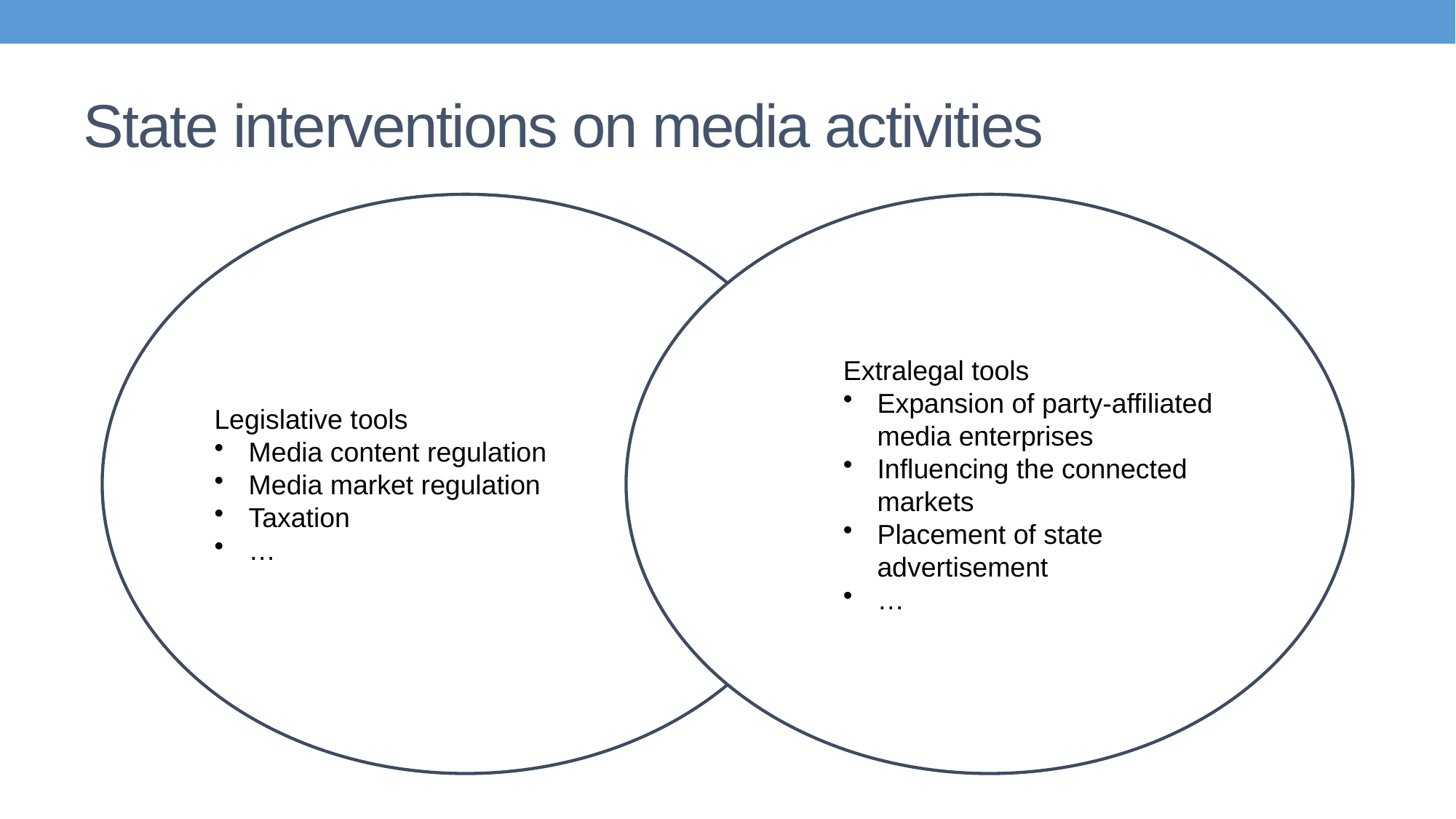

# State interventions on media activities
Legislative tools
Media content regulation
Media market regulation
Taxation
Extralegal tools
Expansion of party-affiliated media enterprises
Placement of state advertisement
Influencing the connected markets
…
…